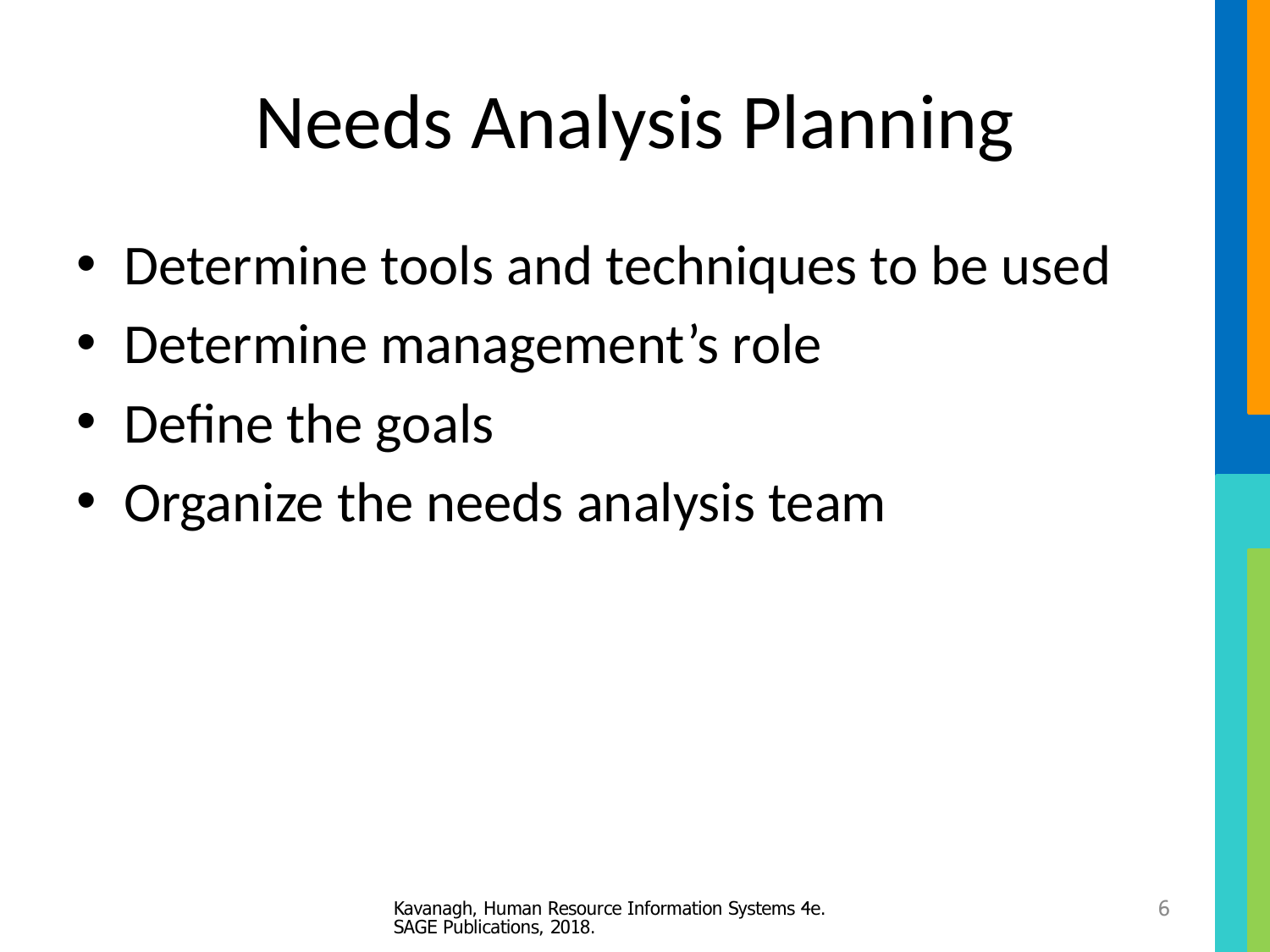

# Needs Analysis Planning
Determine tools and techniques to be used
Determine management’s role
Define the goals
Organize the needs analysis team

Kavanagh, Human Resource Information Systems 4e. SAGE Publications, 2018.
6